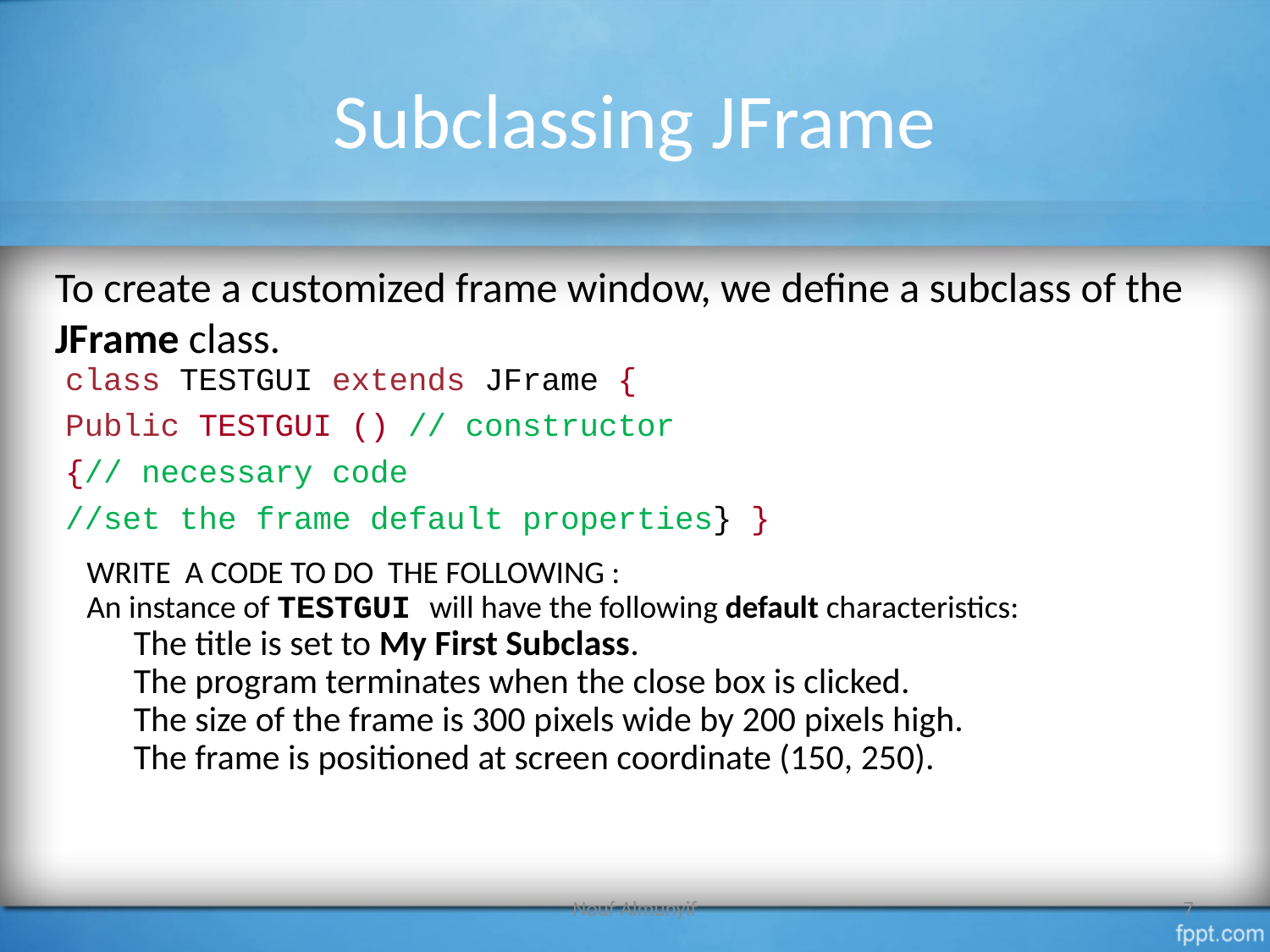

# Subclassing JFrame
To create a customized frame window, we define a subclass of the JFrame class.
class TESTGUI extends JFrame {
Public TESTGUI () // constructor
{// necessary code
//set the frame default properties} }
WRITE  A CODE TO DO  THE FOLLOWING :
An instance of TESTGUI will have the following default characteristics:
The title is set to My First Subclass.
The program terminates when the close box is clicked.
The size of the frame is 300 pixels wide by 200 pixels high.
The frame is positioned at screen coordinate (150, 250).
Nouf Almunyif
7